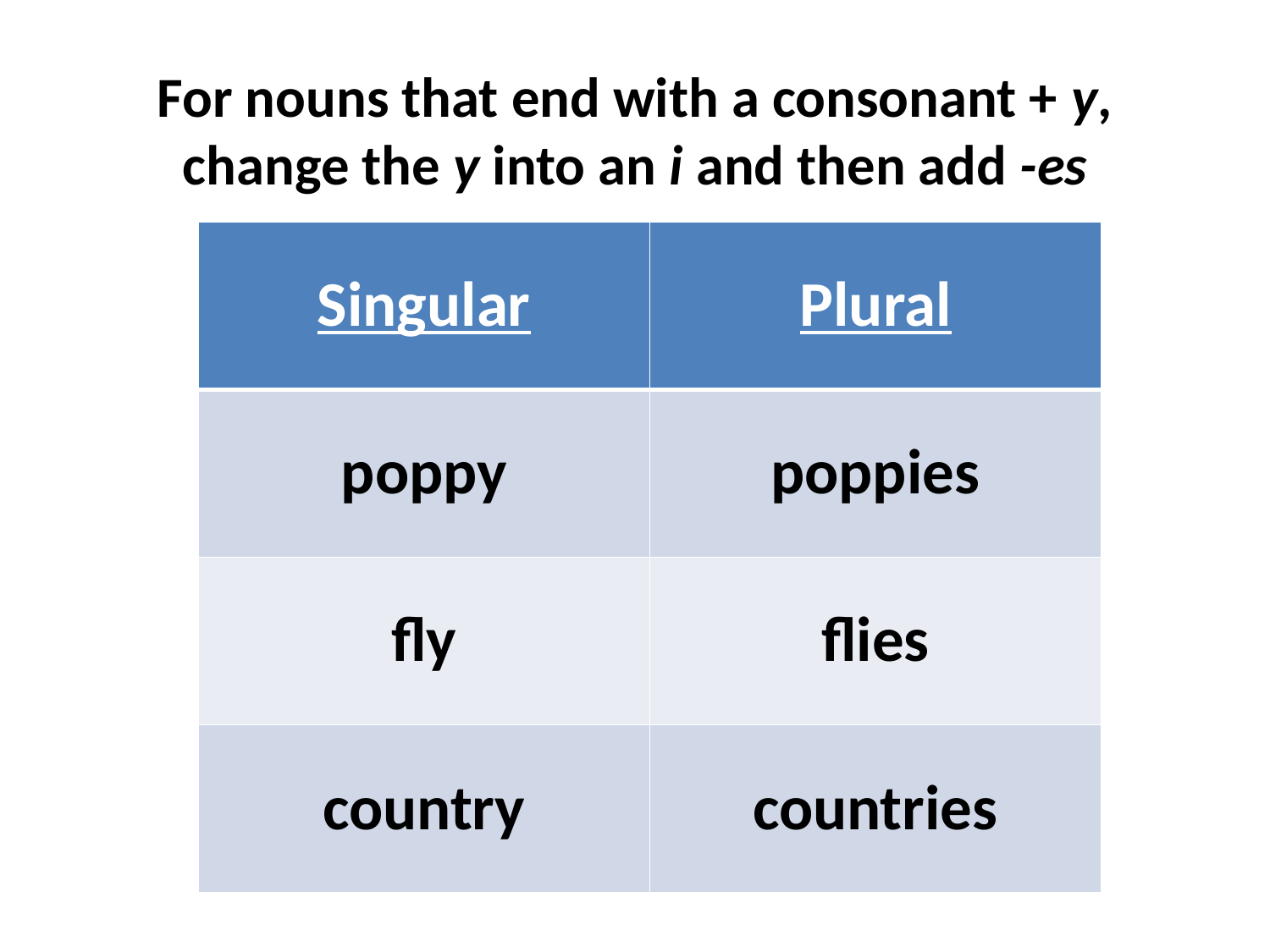

# For nouns that end with a consonant + y, change the y into an i and then add -es
| Singular | Plural |
| --- | --- |
| poppy | poppies |
| fly | flies |
| country | countries |